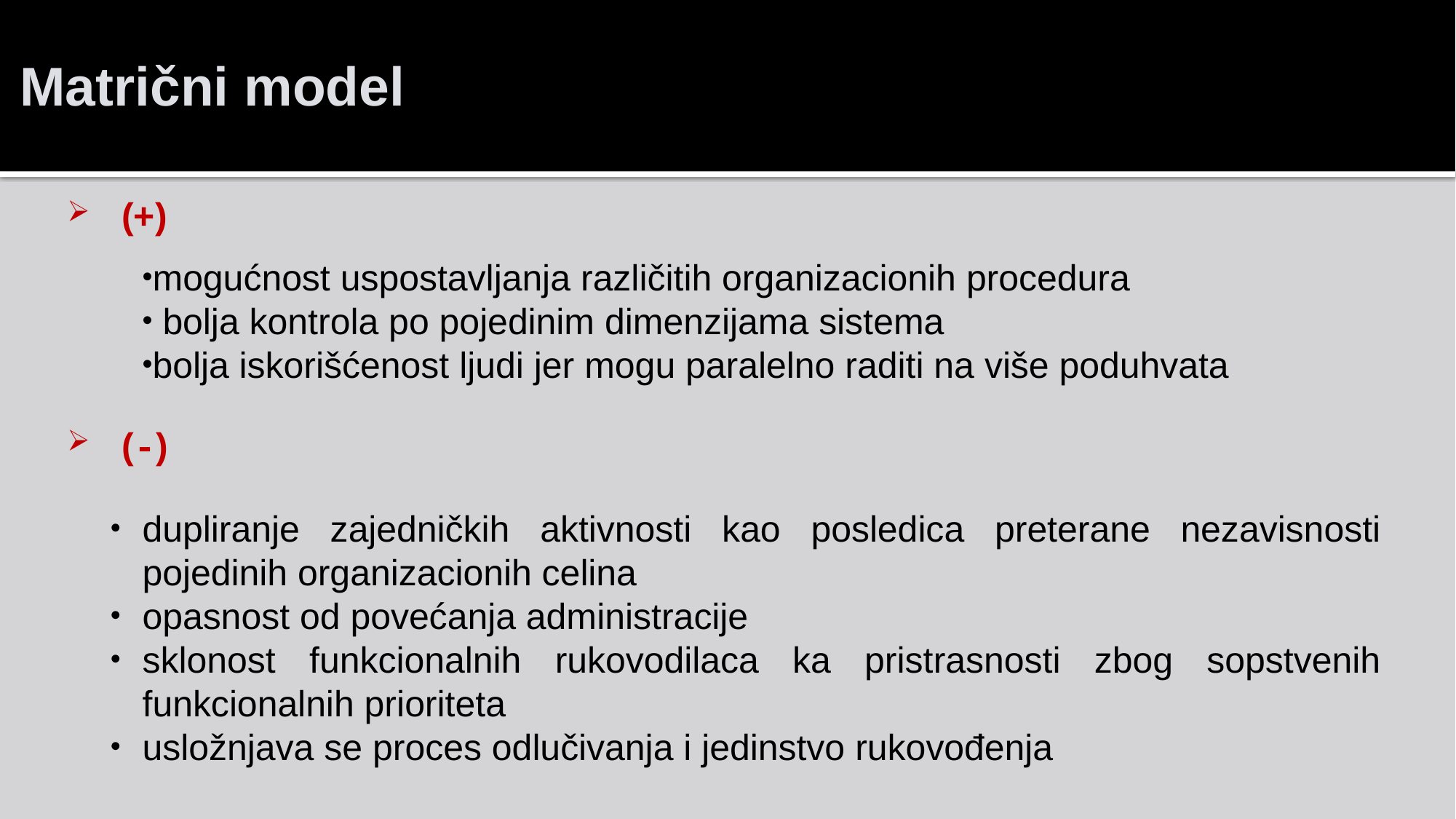

# Matrični model
(+)

mogućnost uspostavljanja različitih organizacionih procedura
 bolja kontrola po pojedinim dimenzijama sistema
bolja iskorišćenost ljudi jer mogu paralelno raditi na više poduhvata

(-)

dupliranje zajedničkih aktivnosti kao posledica preterane nezavisnosti pojedinih organizacionih celina
opasnost od povećanja administracije
sklonost funkcionalnih rukovodilaca ka pristrasnosti zbog sopstvenih funkcionalnih prioriteta
usložnjava se proces odlučivanja i jedinstvo rukovođenja